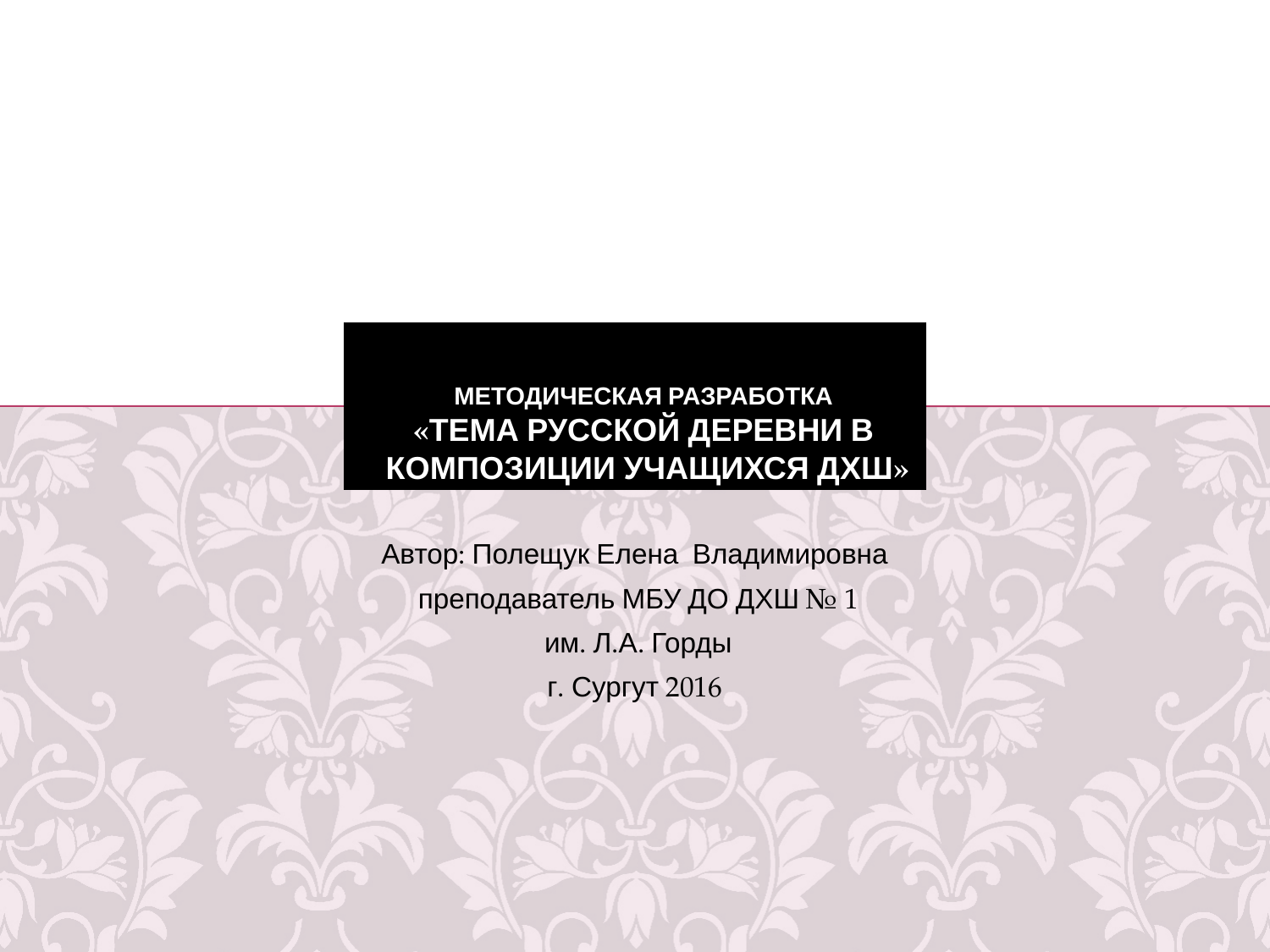

# Методическая разработка «ТЕМА РУССКОЙ ДЕРЕВНИ В КОМПОЗИЦИи учащихся дхш»
Автор: Полещук Елена  Владимировна
 преподаватель МБУ ДО ДХШ № 1
 им. Л.А. Горды
г. Сургут 2016